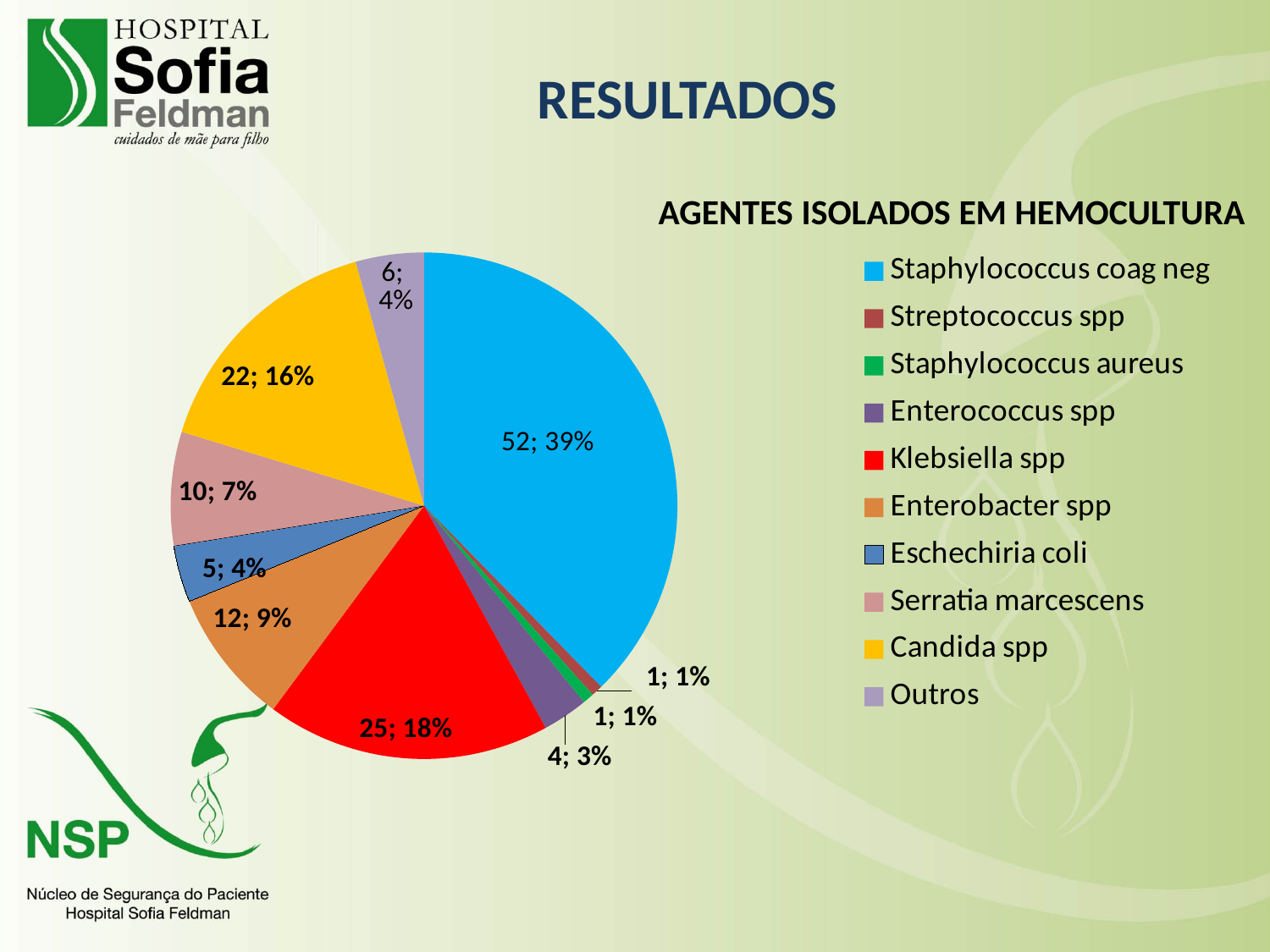

RESULTADOS

### Chart

| Category | AGENTES |
|---|---|
| Staphylococcus coag neg | 52.0 |
| Streptococcus spp | 1.0 |
| Staphylococcus aureus | 1.0 |
| Enterococcus spp | 4.0 |
| Klebsiella spp | 25.0 |
| Enterobacter spp | 12.0 |
| Eschechiria coli | 5.0 |
| Serratia marcescens | 10.0 |
| Candida spp | 22.0 |
| Outros | 6.0 |
AGENTES ISOLADOS EM HEMOCULTURA